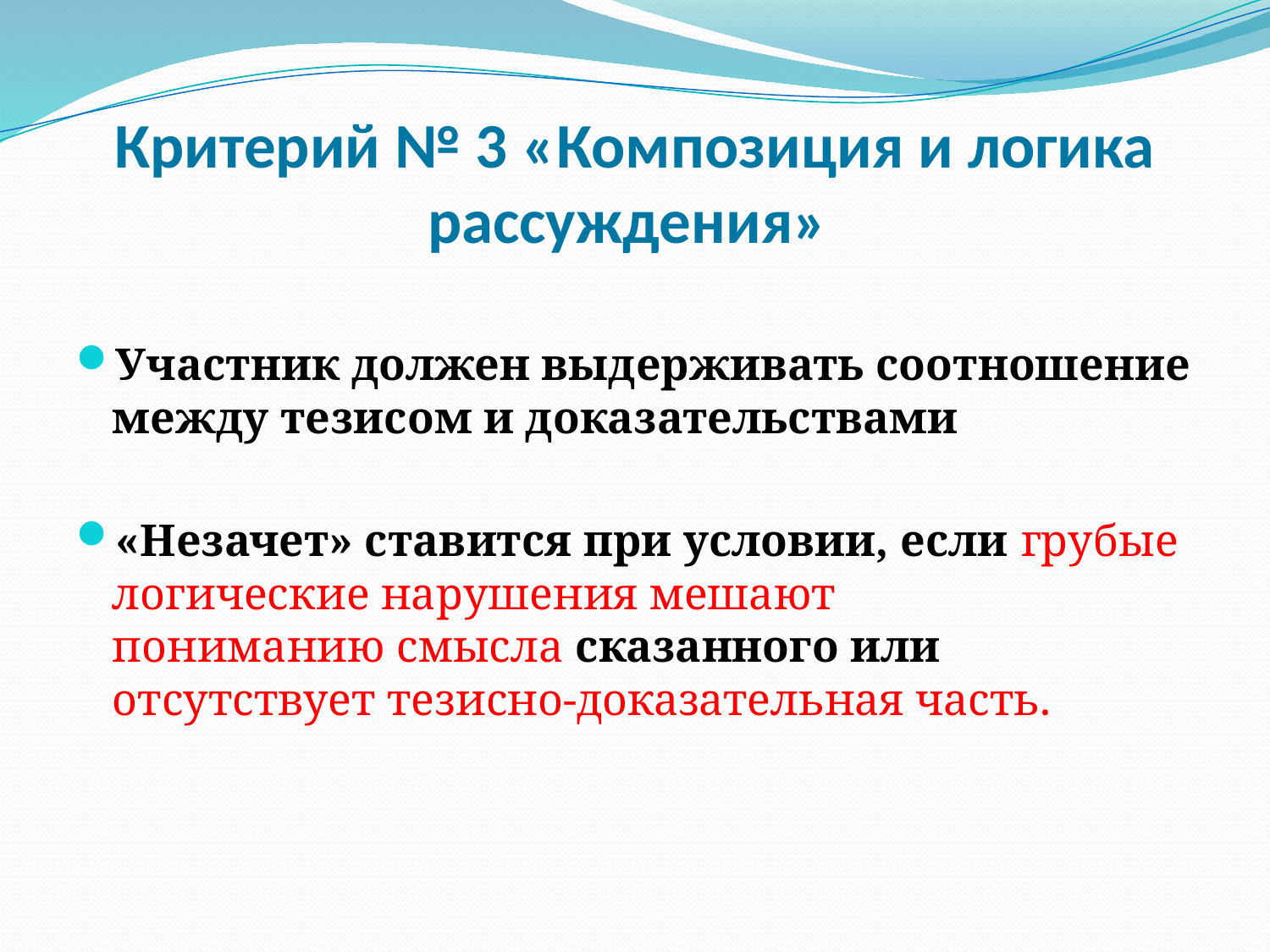

# Критерий № 3 «Композиция и логика рассуждения»

Участник должен выдерживать соотношение между тезисом и доказательствами

«Незачет» ставится при условии, если грубые логические нарушения мешают
пониманию смысла сказанного или отсутствует тезисно-доказательная часть.